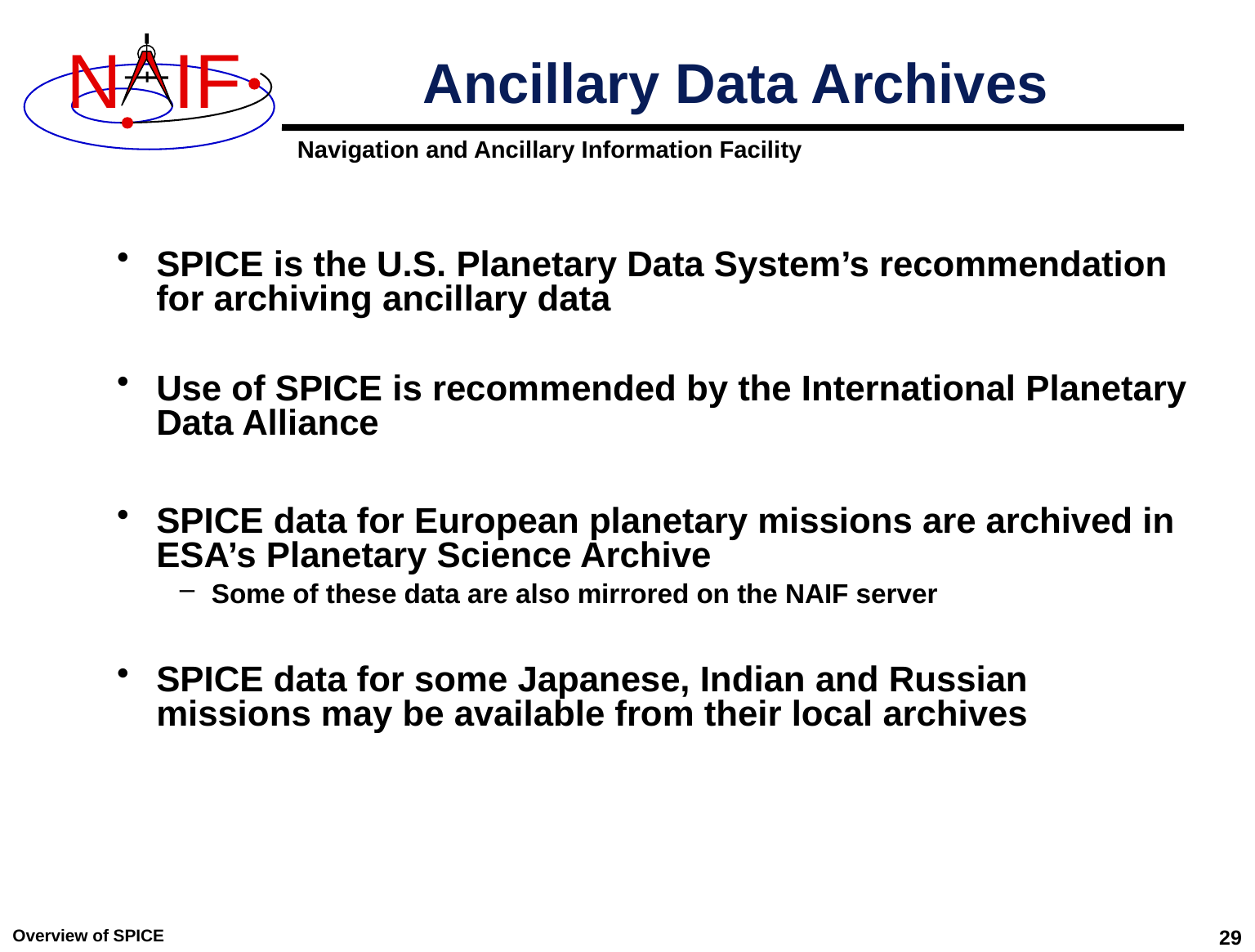

# Ancillary Data Archives
SPICE is the U.S. Planetary Data System’s recommendation for archiving ancillary data

Use of SPICE is recommended by the International Planetary Data Alliance

SPICE data for European planetary missions are archived in ESA’s Planetary Science Archive
Some of these data are also mirrored on the NAIF server

SPICE data for some Japanese, Indian and Russian missions may be available from their local archives

Overview of SPICE
29